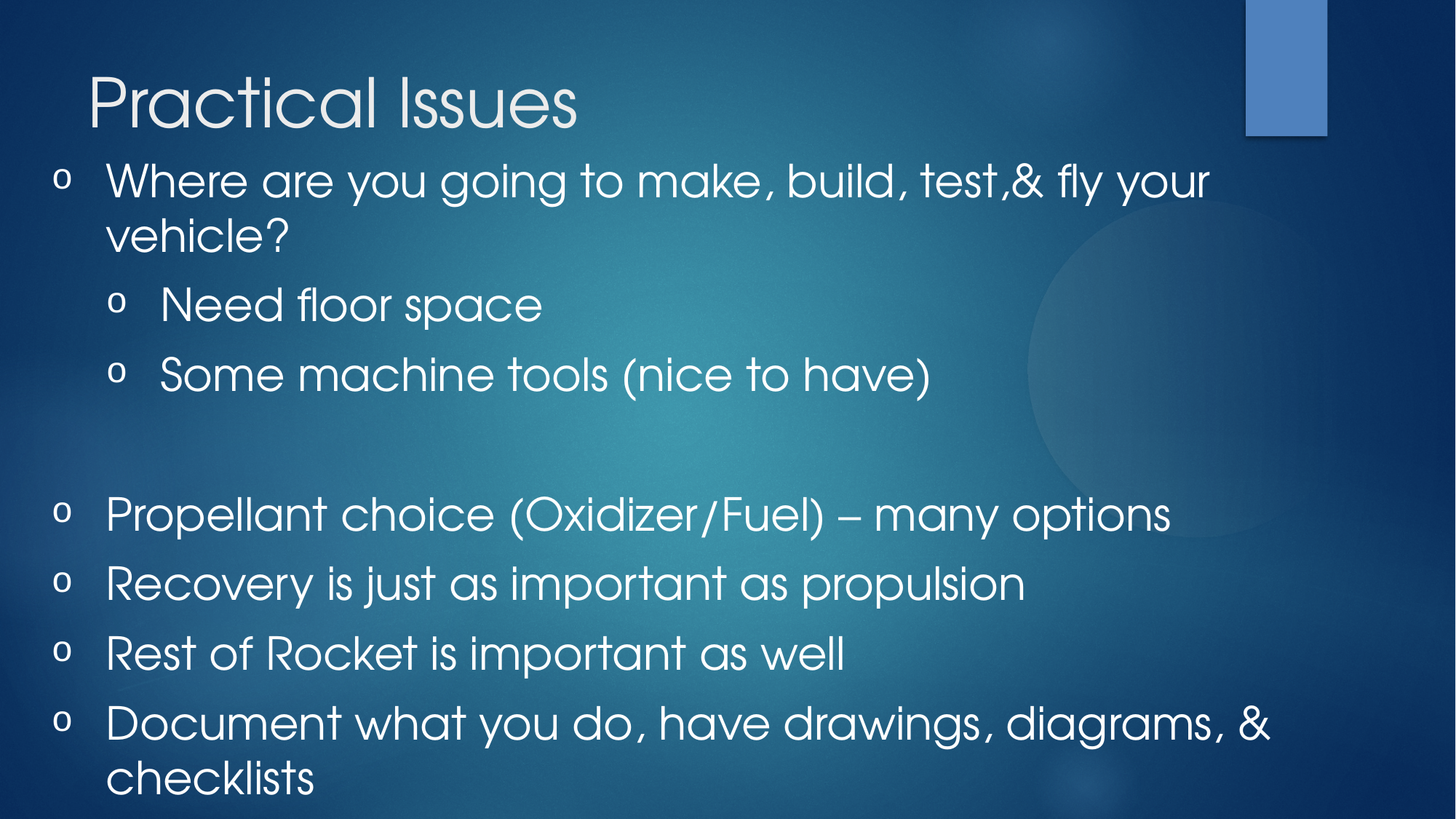

Practical Issues
Where are you going to make, build, test,& fly your vehicle?
Need floor space
Some machine tools (nice to have)

Propellant choice (Oxidizer/Fuel) – many options
Recovery is just as important as propulsion
Rest of Rocket is important as well
Document what you do, have drawings, diagrams, & checklists